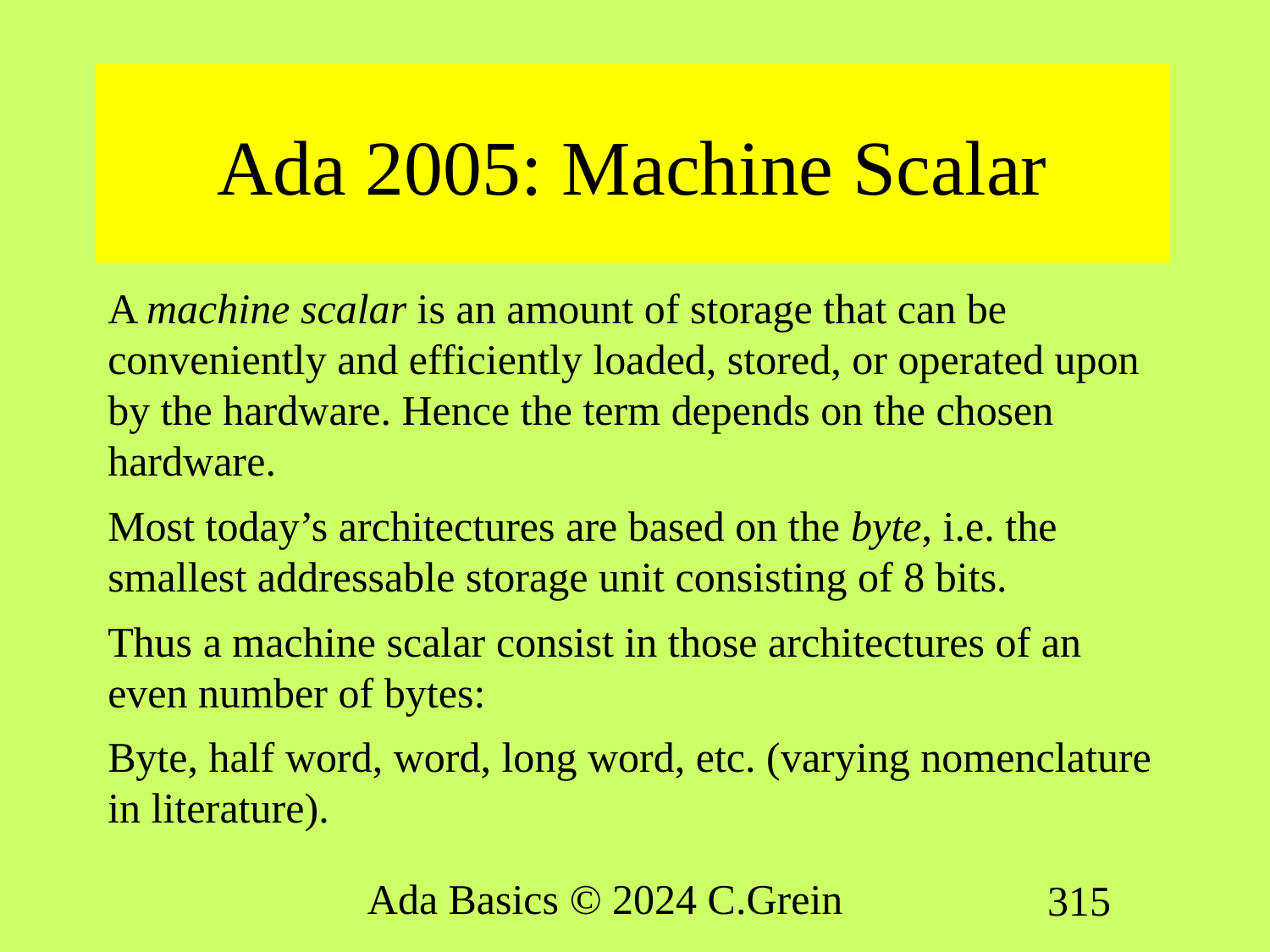

# Ada 2005: Machine Scalar
A machine scalar is an amount of storage that can be conveniently and efficiently loaded, stored, or operated upon by the hardware. Hence the term depends on the chosen hardware.
Most today’s architectures are based on the byte, i.e. the smallest addressable storage unit consisting of 8 bits.
Thus a machine scalar consist in those architectures of an even number of bytes:
Byte, half word, word, long word, etc. (varying nomenclature in literature).
Ada Basics © 2024 C.Grein
315